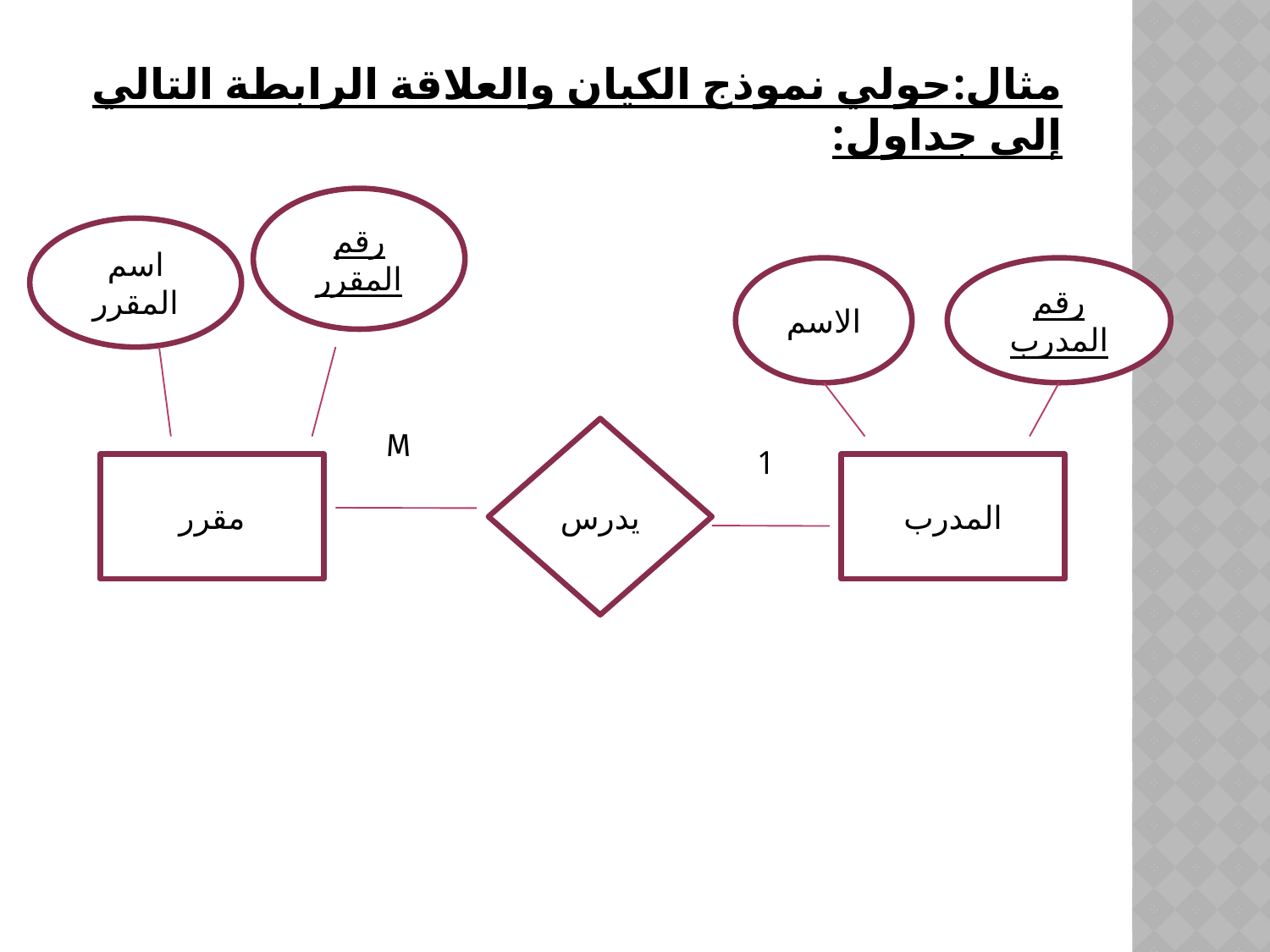

# مثال:حولي نموذج الكيان والعلاقة الرابطة التالي إلى جداول:
رقم المقرر
اسم المقرر
رقم المدرب
يدرس
مقرر
المدرب
الاسم
M
1